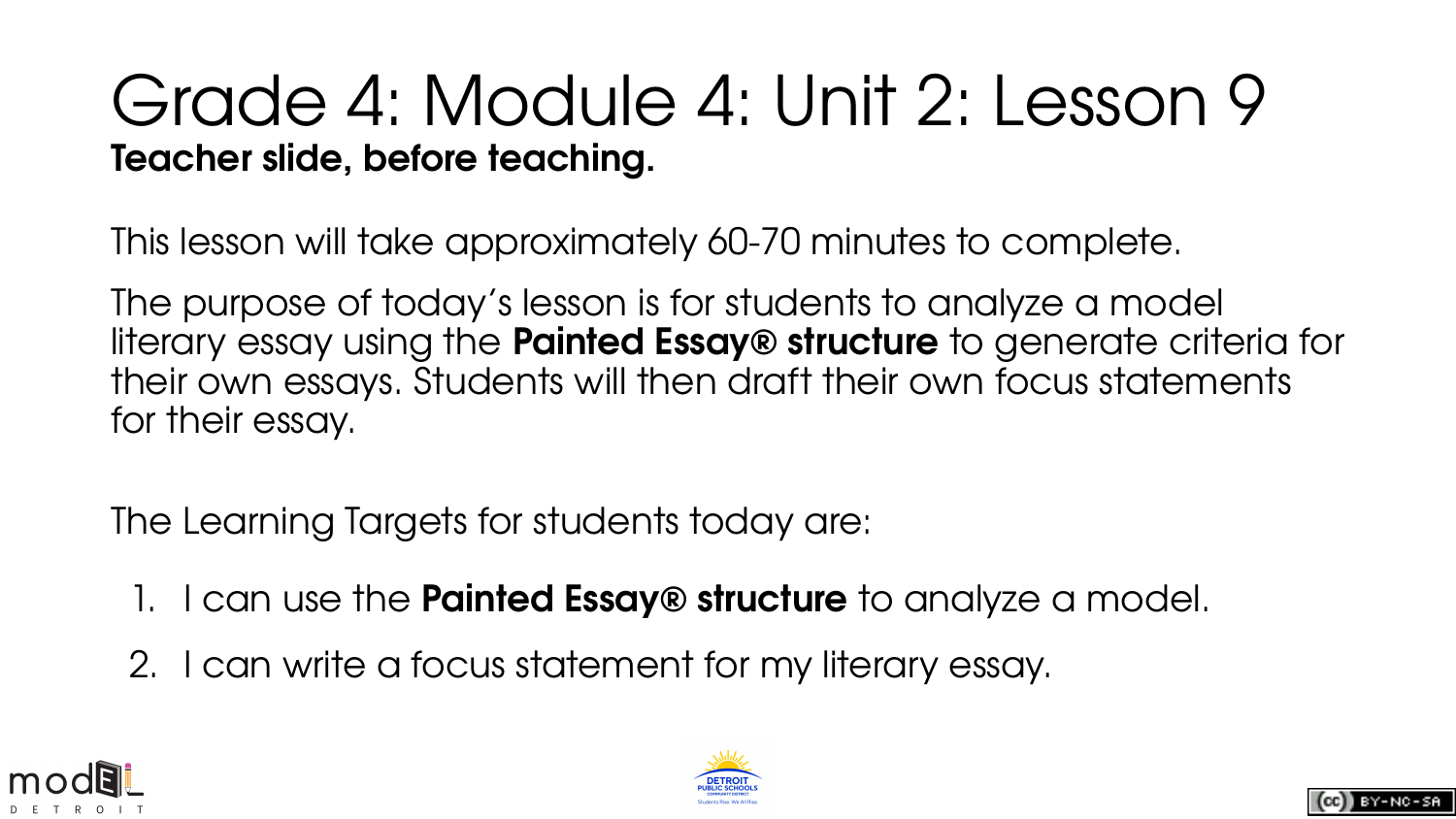

# Grade 4: Module 4: Unit 2: Lesson 9
Teacher slide, before teaching.
This lesson will take approximately 60-70 minutes to complete.

The purpose of today’s lesson is for students to analyze a model literary essay using the Painted Essay® structure to generate criteria for their own essays. Students will then draft their own focus statements for their essay.

The Learning Targets for students today are:
I can use the Painted Essay® structure to analyze a model.
I can write a focus statement for my literary essay.